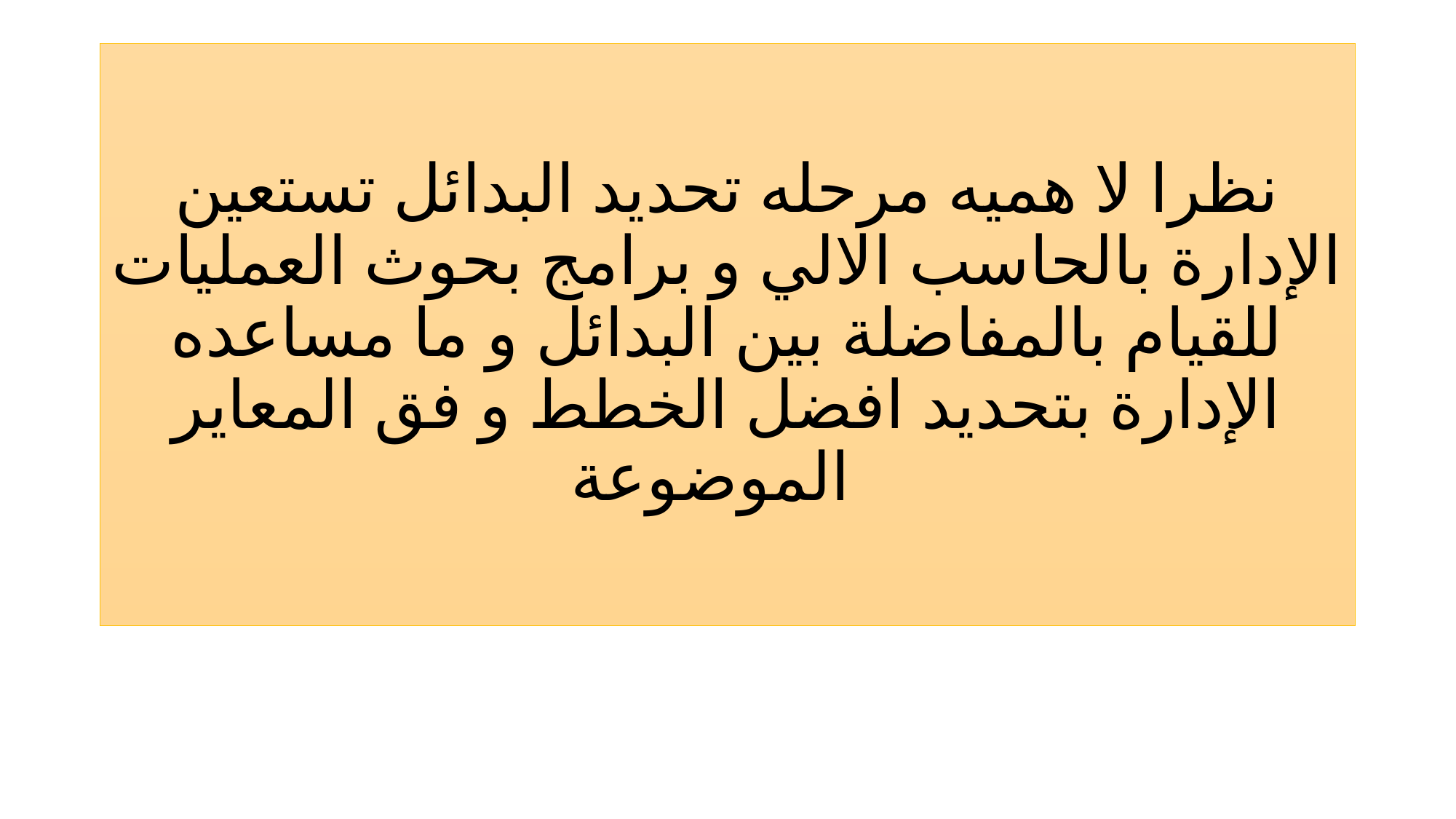

# نظرا لا هميه مرحله تحديد البدائل تستعين الإدارة بالحاسب الالي و برامج بحوث العمليات للقيام بالمفاضلة بين البدائل و ما مساعده الإدارة بتحديد افضل الخطط و فق المعاير الموضوعة